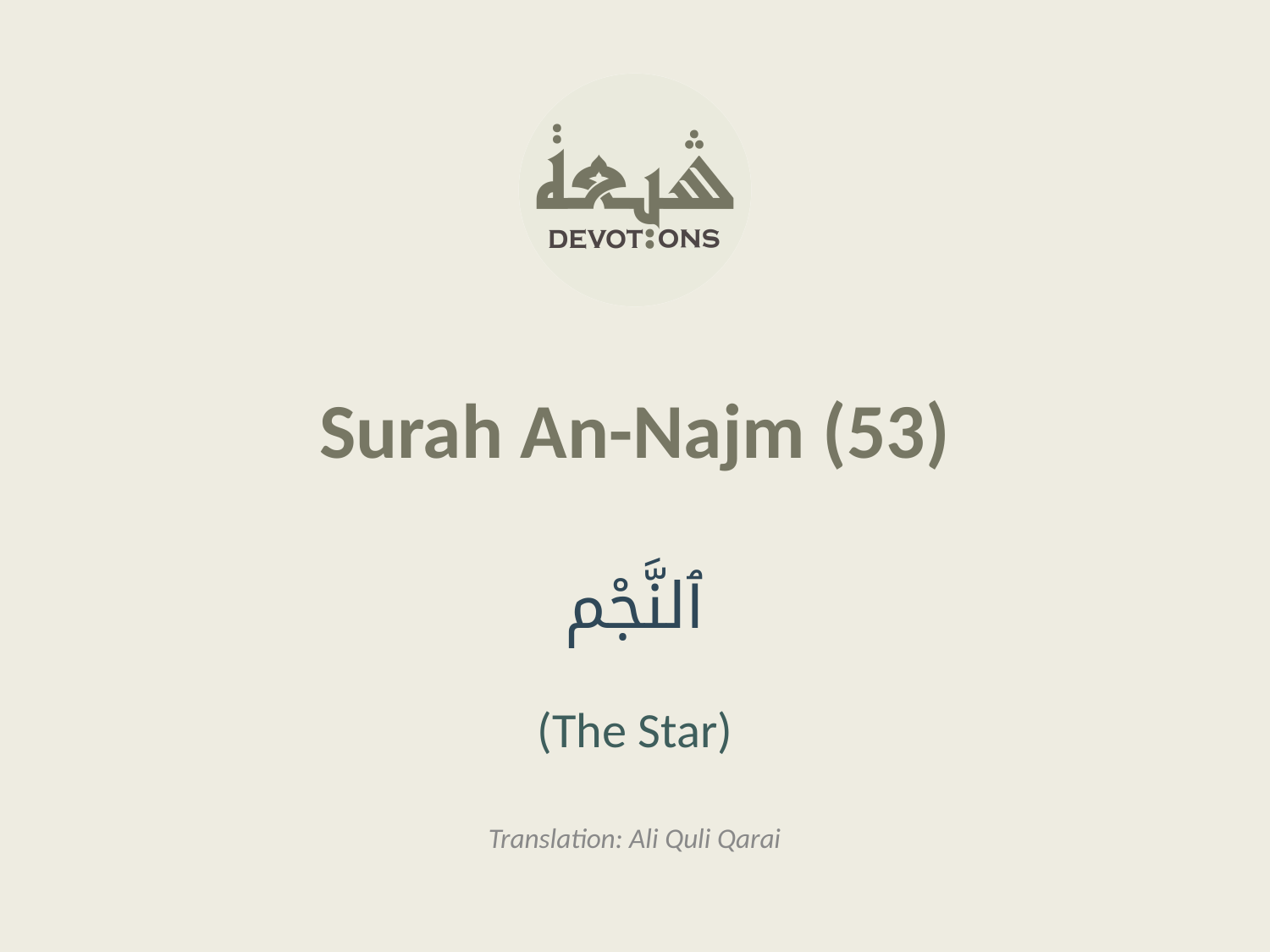

Surah An-Najm (53)
ٱلنَّجْم
(The Star)
Translation: Ali Quli Qarai